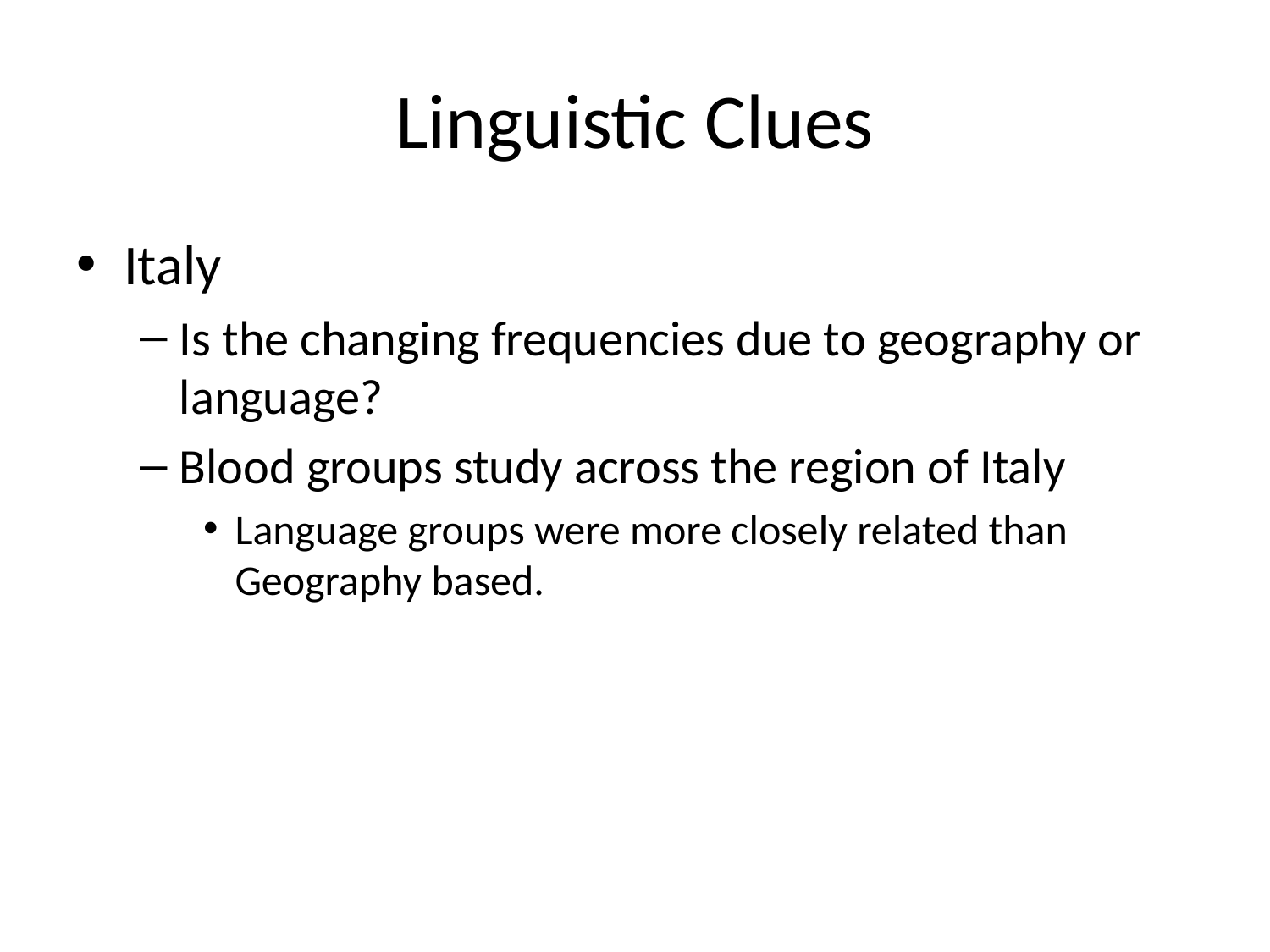

# Linguistic Clues
Italy
Is the changing frequencies due to geography or language?
Blood groups study across the region of Italy
Language groups were more closely related than Geography based.